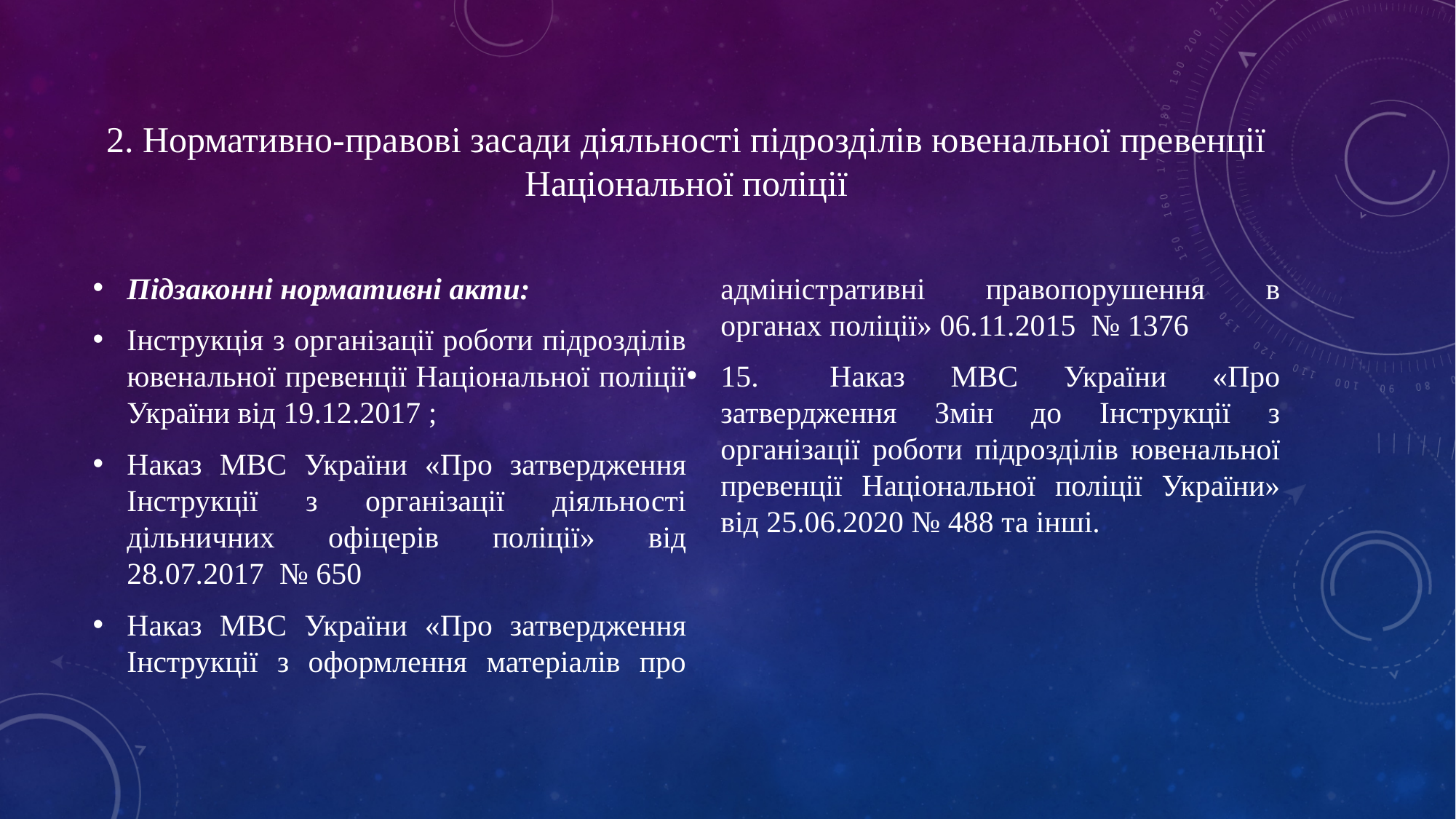

# 2. Нормативно-правові засади діяльності підрозділів ювенальної превенції Національної поліції
Підзаконні нормативні акти:
Інструкція з організації роботи підрозділів ювенальної превенції Національної поліції України від 19.12.2017 ;
Наказ МВС України «Про затвердження Інструкції з організації діяльності дільничних офіцерів поліції» від 28.07.2017  № 650
Наказ МВС України «Про затвердження Інструкції з оформлення матеріалів про адміністративні правопорушення в органах поліції» 06.11.2015  № 1376
15.	Наказ МВС України «Про затвердження Змін до Інструкції з організації роботи підрозділів ювенальної превенції Національної поліції України» від 25.06.2020 № 488 та інші.